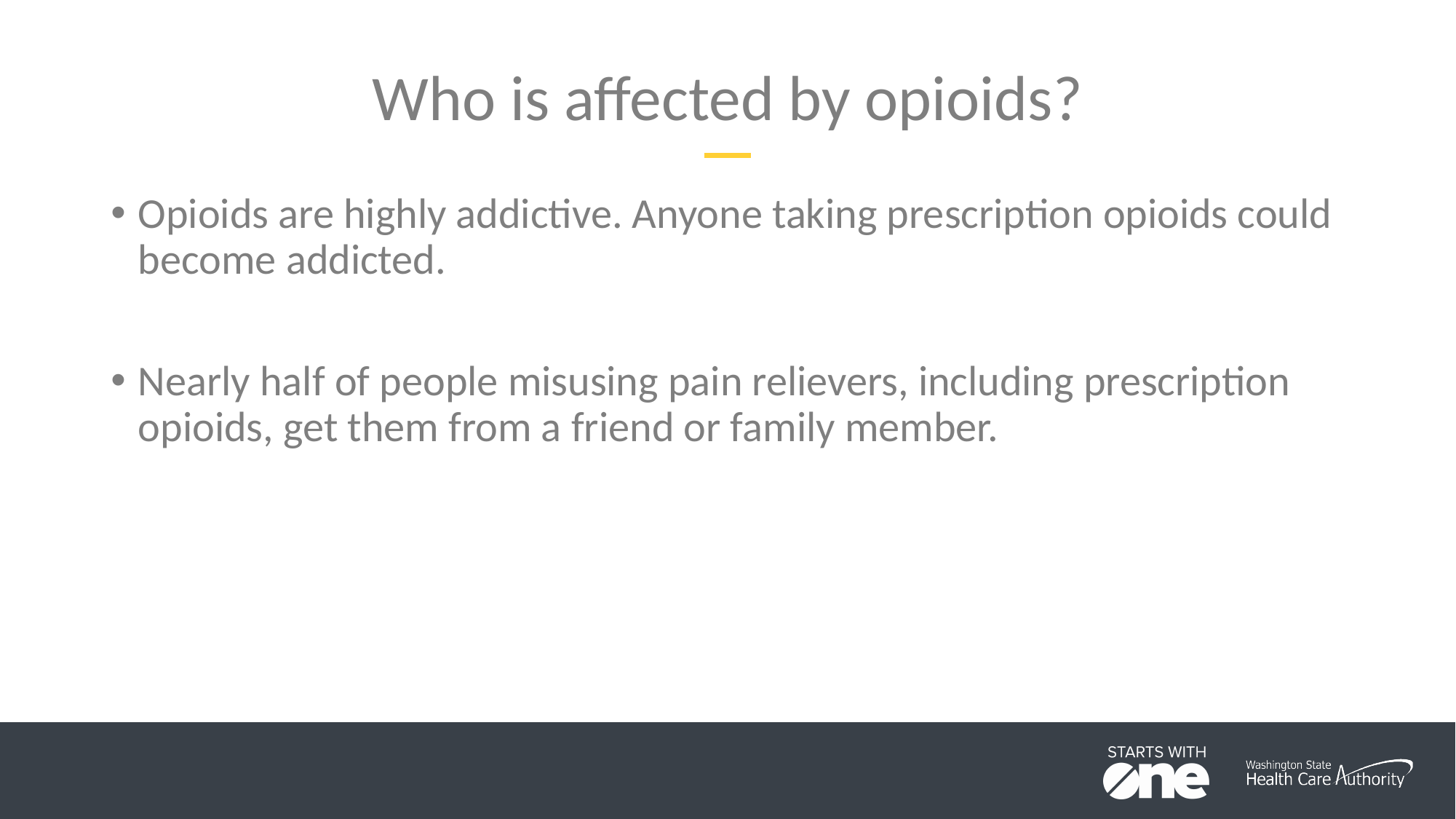

# Who is affected by opioids?
Opioids are highly addictive. Anyone taking prescription opioids could become addicted.

Nearly half of people misusing pain relievers, including prescription opioids, get them from a friend or family member.